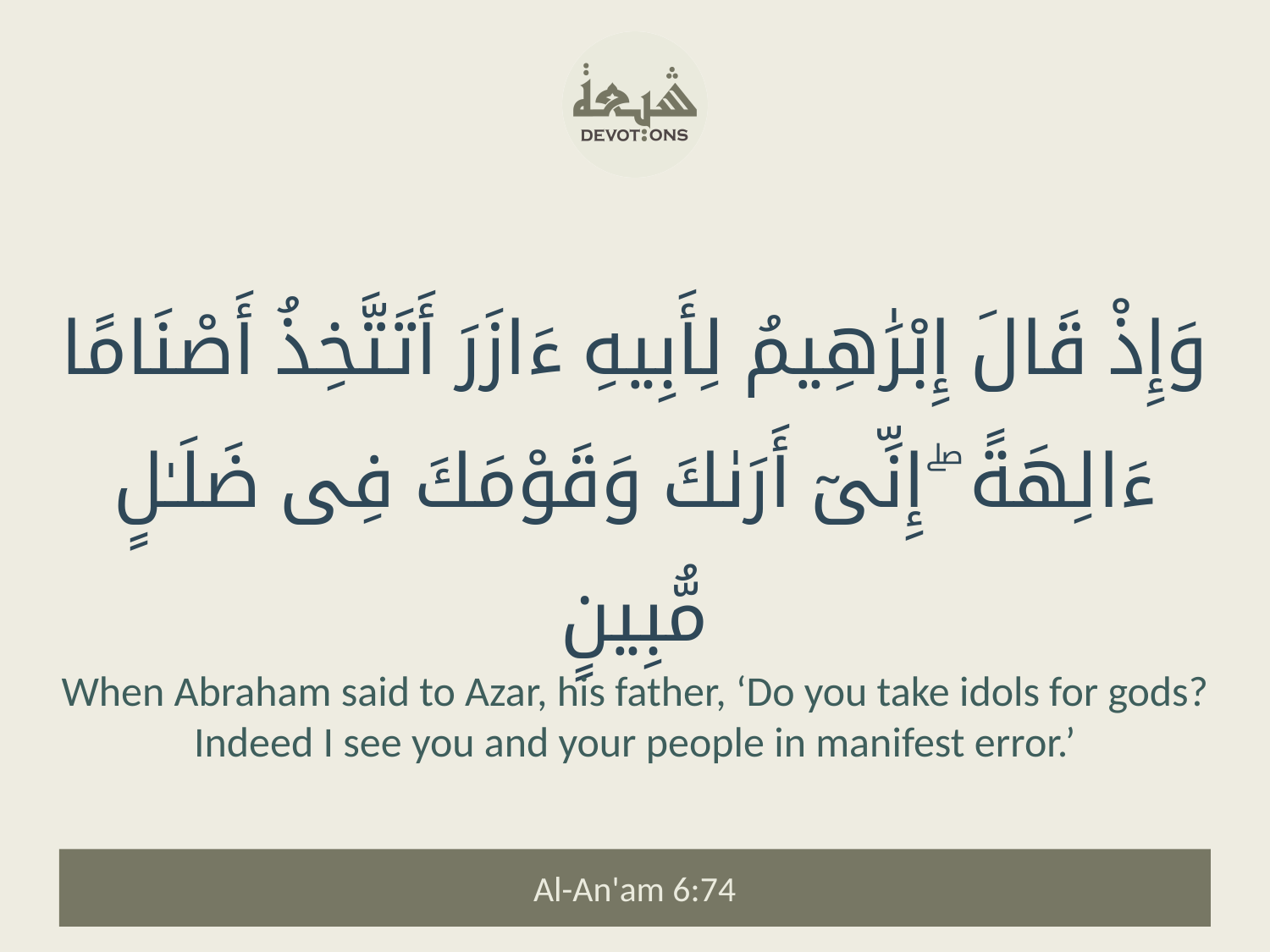

وَإِذْ قَالَ إِبْرَٰهِيمُ لِأَبِيهِ ءَازَرَ أَتَتَّخِذُ أَصْنَامًا ءَالِهَةً ۖ إِنِّىٓ أَرَىٰكَ وَقَوْمَكَ فِى ضَلَـٰلٍ مُّبِينٍ
When Abraham said to Azar, his father, ‘Do you take idols for gods? Indeed I see you and your people in manifest error.’
Al-An'am 6:74